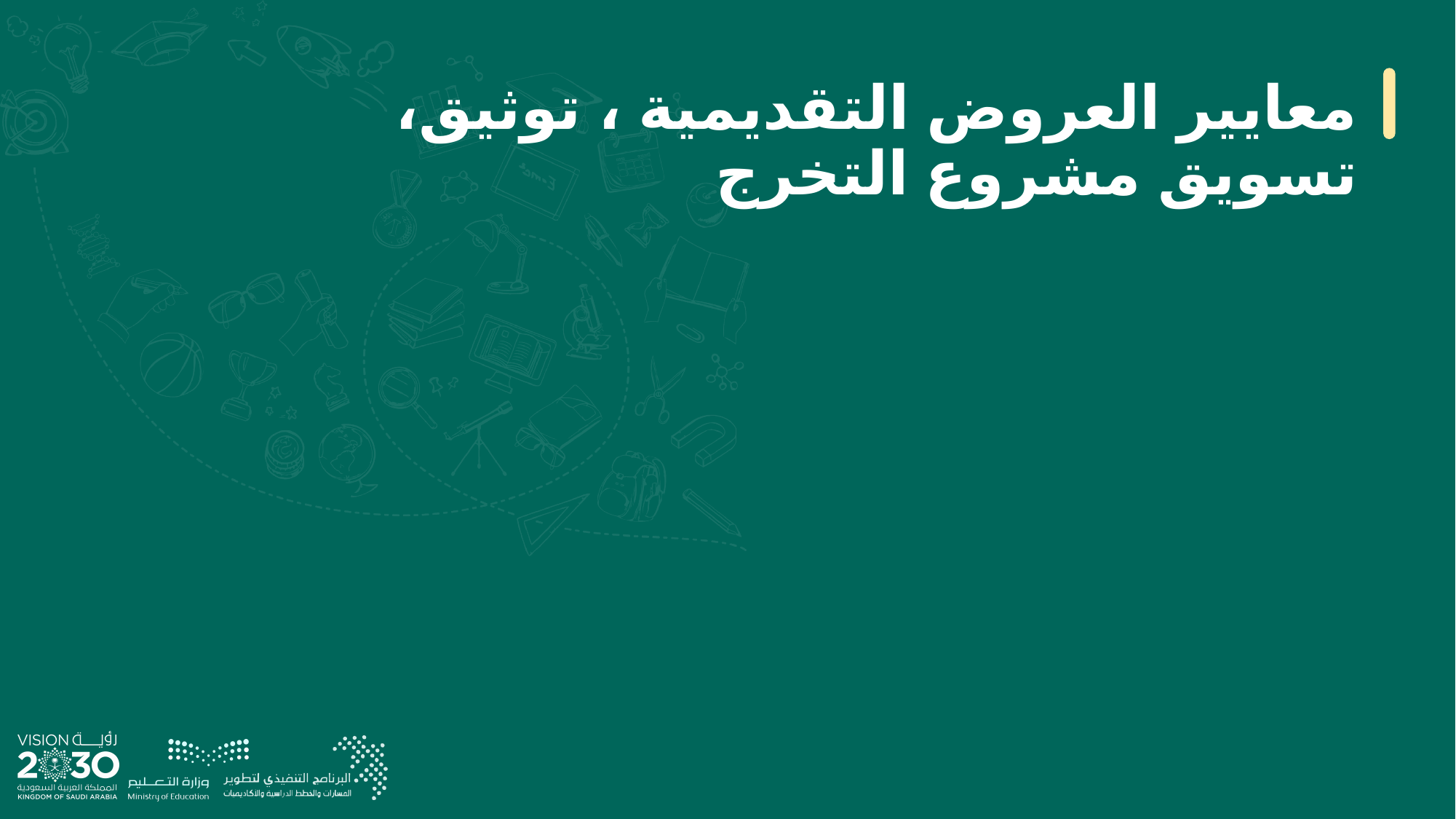

# معايير العروض التقديمية ، توثيق، تسويق مشروع التخرج